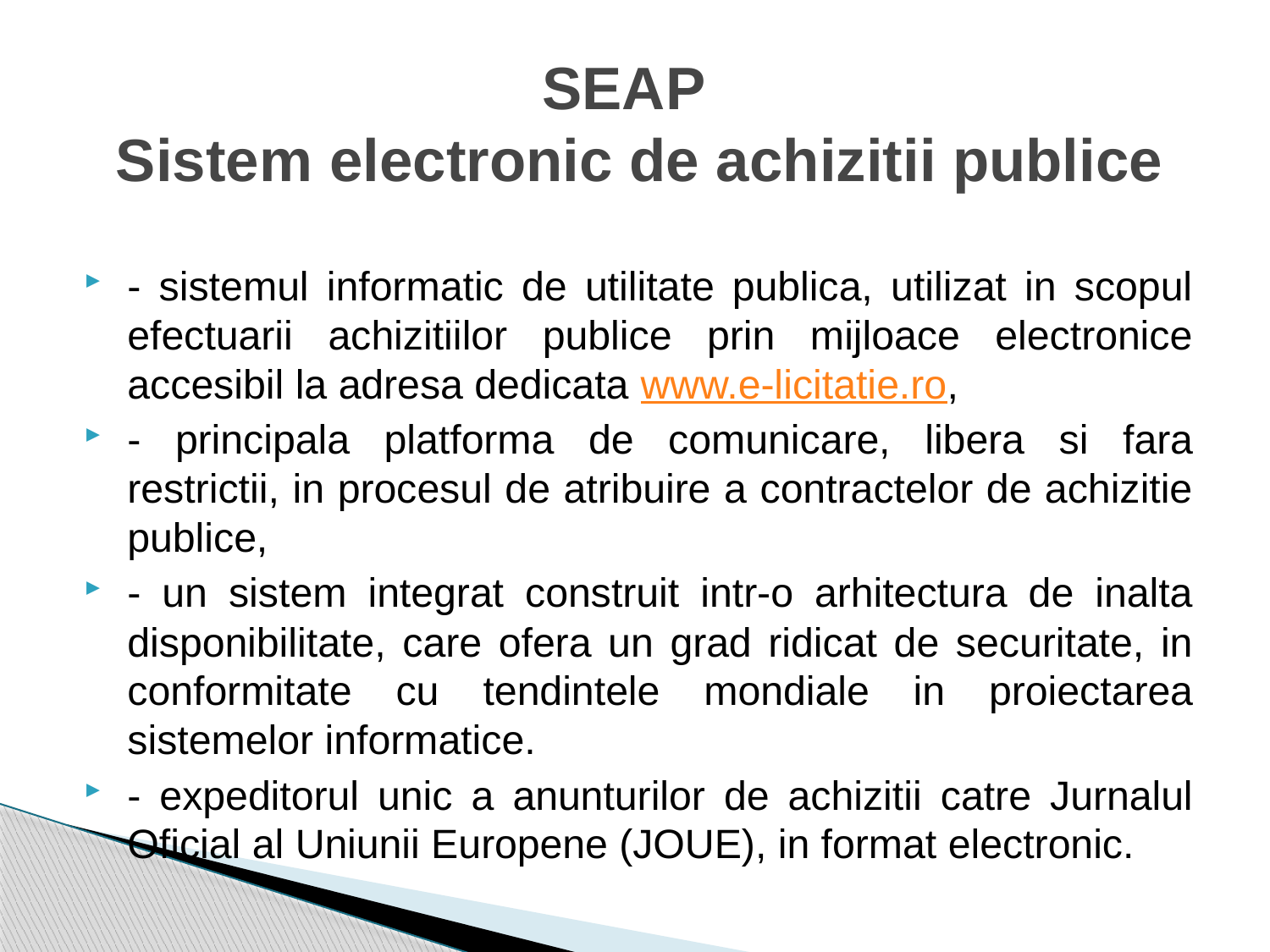

# SEAP Sistem electronic de achizitii publice
- sistemul informatic de utilitate publica, utilizat in scopul efectuarii achizitiilor publice prin mijloace electronice accesibil la adresa dedicata www.e-licitatie.ro,
- principala platforma de comunicare, libera si fara restrictii, in procesul de atribuire a contractelor de achizitie publice,
- un sistem integrat construit intr-o arhitectura de inalta disponibilitate, care ofera un grad ridicat de securitate, in conformitate cu tendintele mondiale in proiectarea sistemelor informatice.
- expeditorul unic a anunturilor de achizitii catre Jurnalul Oficial al Uniunii Europene (JOUE), in format electronic.